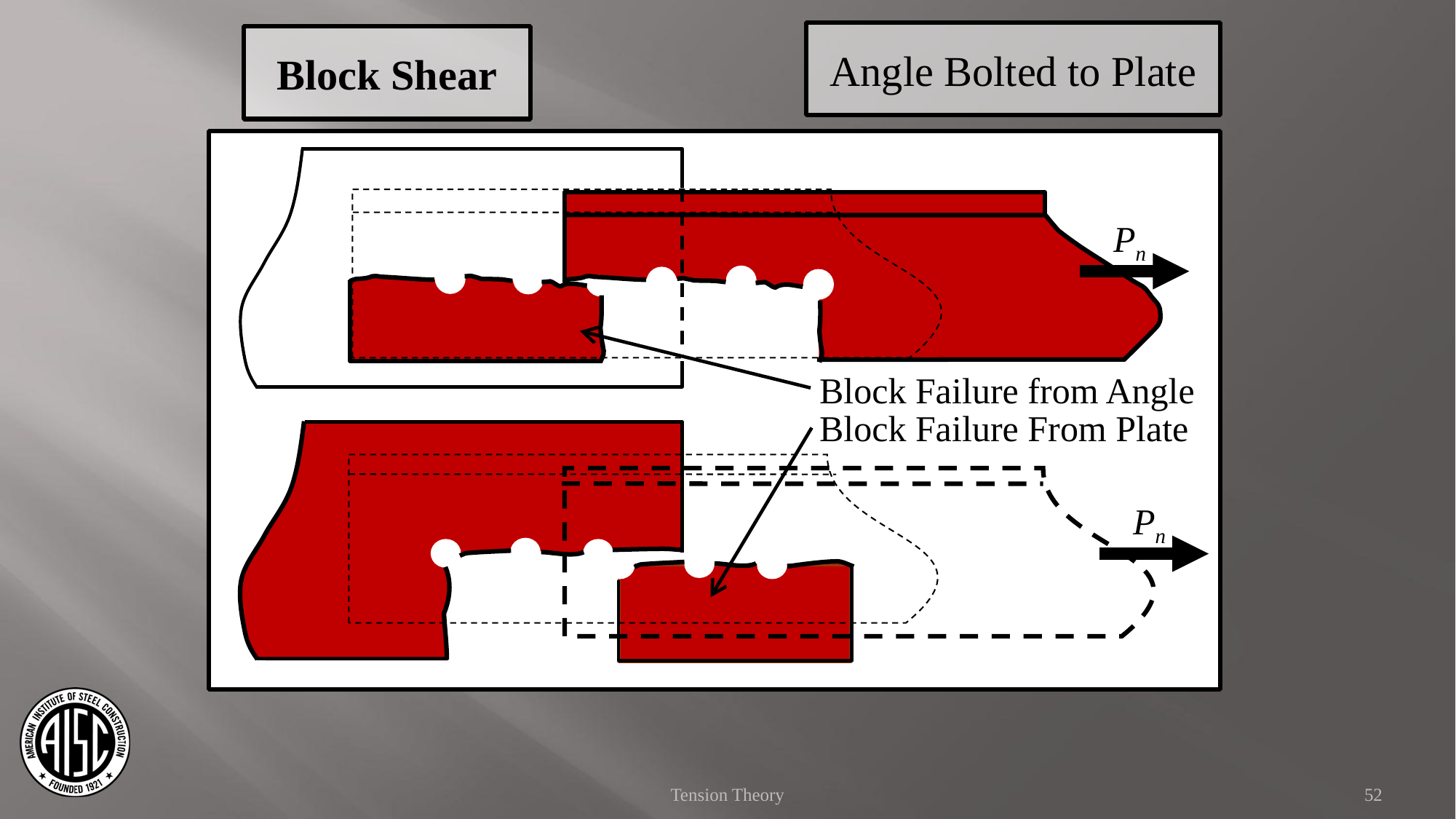

Angle Bolted to Plate
Block Shear

Pn

Block Failure from Angle
Block Failure From Plate

Pn

Tension Theory
52